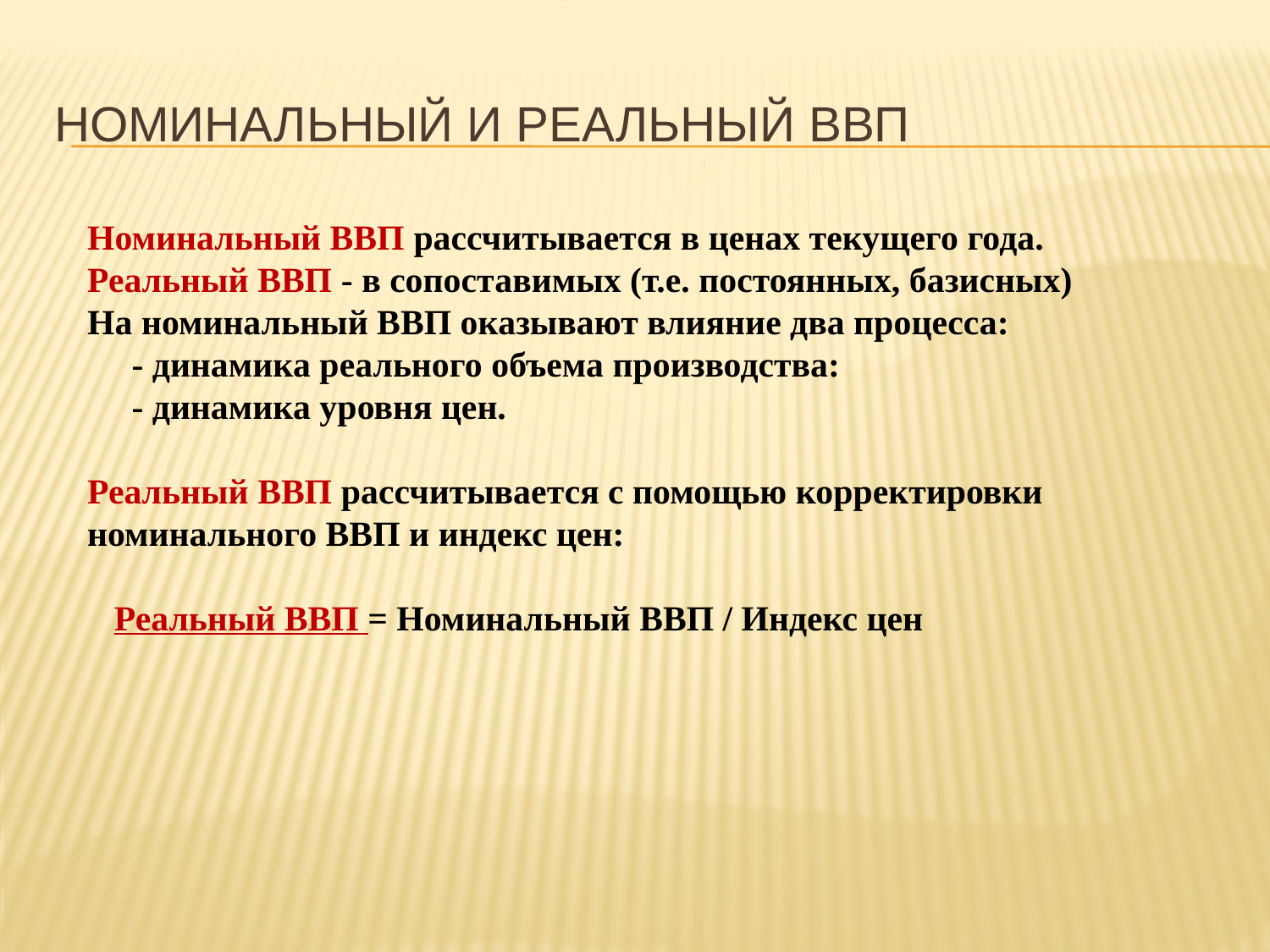

www.sliderpoint.org
# Номинальный и реальный ВВП
Номинальный ВВП рассчитывается в ценах текущего года.
Реальный ВВП - в сопоставимых (т.е. постоянных, базисных)
На номинальный ВВП оказывают влияние два процесса:
     - динамика реального объема производства:
     - динамика уровня цен.

Реальный ВВП рассчитывается с помощью корректировки номинального ВВП и индекс цен:

   Реальный ВВП = Номинальный ВВП / Индекс цен